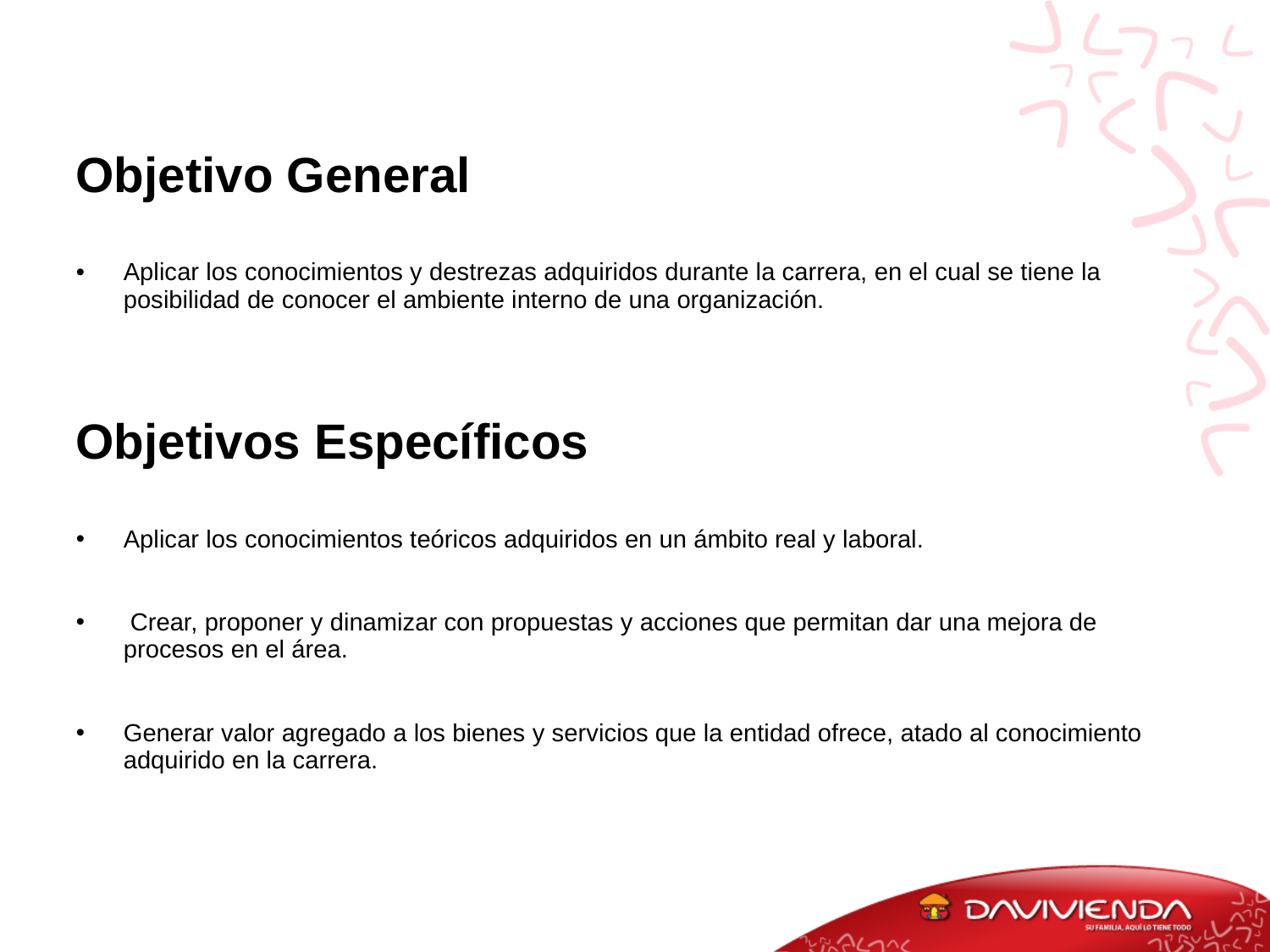

Objetivo General

Aplicar los conocimientos y destrezas adquiridos durante la carrera, en el cual se tiene la posibilidad de conocer el ambiente interno de una organización.

Objetivos Específicos

Aplicar los conocimientos teóricos adquiridos en un ámbito real y laboral.

 Crear, proponer y dinamizar con propuestas y acciones que permitan dar una mejora de procesos en el área.

Generar valor agregado a los bienes y servicios que la entidad ofrece, atado al conocimiento adquirido en la carrera.